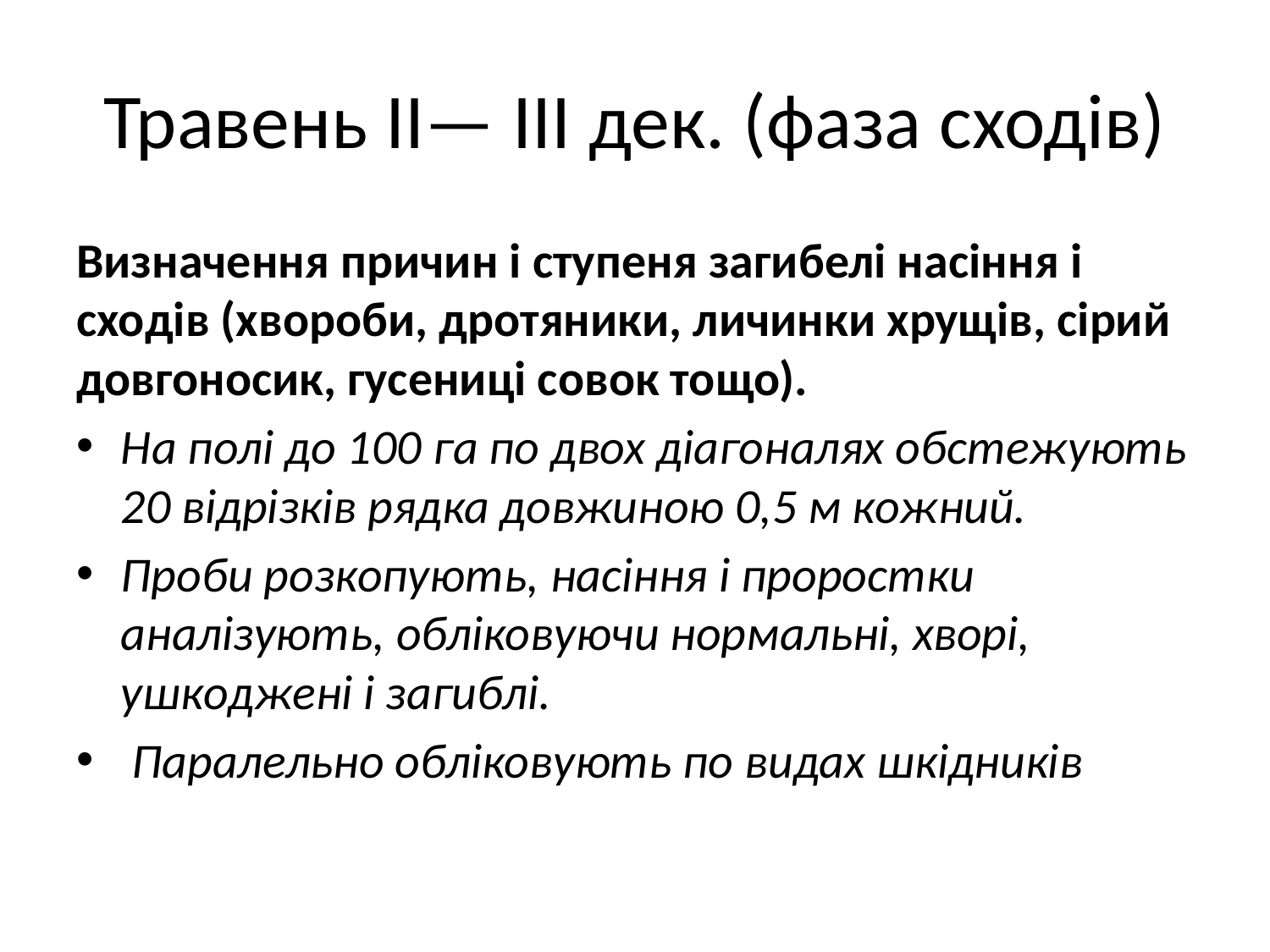

# Травень II— III дек. (фаза сходів)
Визначення причин і ступеня загибелі насіння і сходів (хвороби, дротяники, личинки хрущів, сірий довгоносик, гусениці совок тощо).
На полі до 100 га по двох діагоналях обстежують 20 відрізків рядка довжиною 0,5 м кожний.
Проби розкопують, насіння і проростки аналізують, обліковуючи нормальні, хворі, ушкоджені і загиблі.
 Паралельно обліковують по видах шкідників